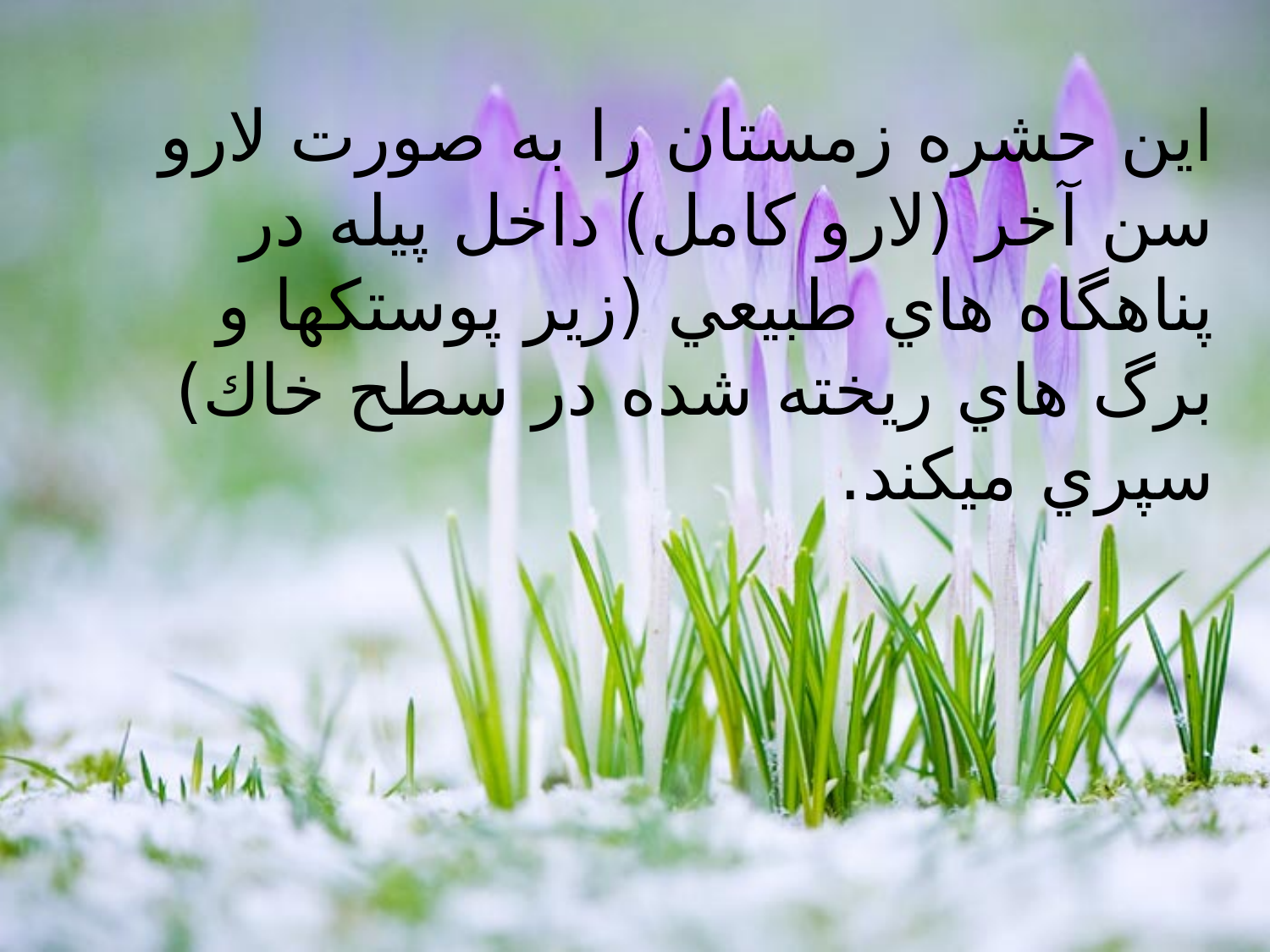

اين حشره زمستان را به صورت لارو سن آخر (لارو كامل) داخل پيله در پناهگاه هاي طبيعي (زير پوستك‎ها و برگ هاي ريخته شده در سطح خاك) سپري مي‎كند.